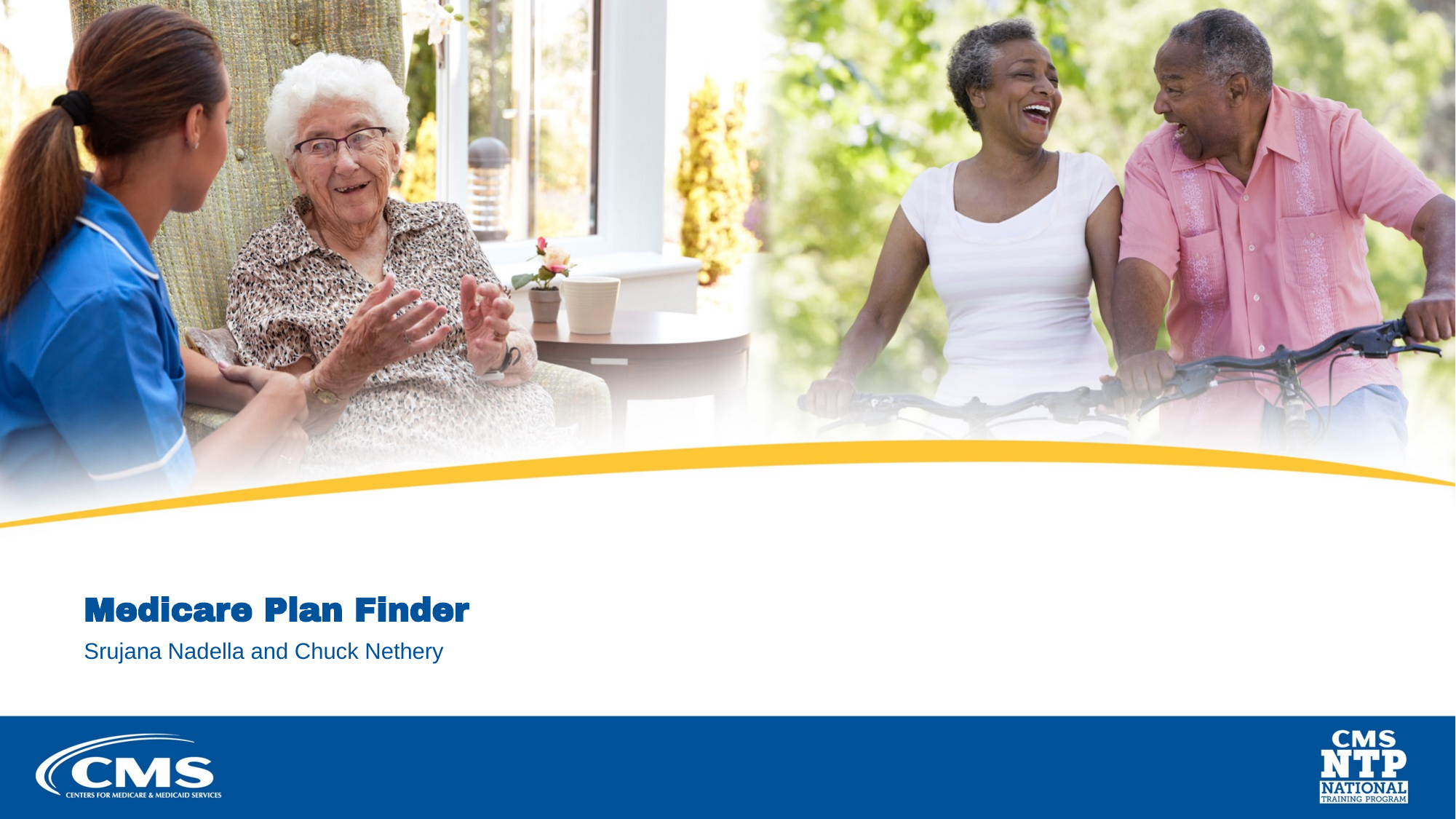

# Medicare Plan Finder Srujana Nadella and Chuck Nethery